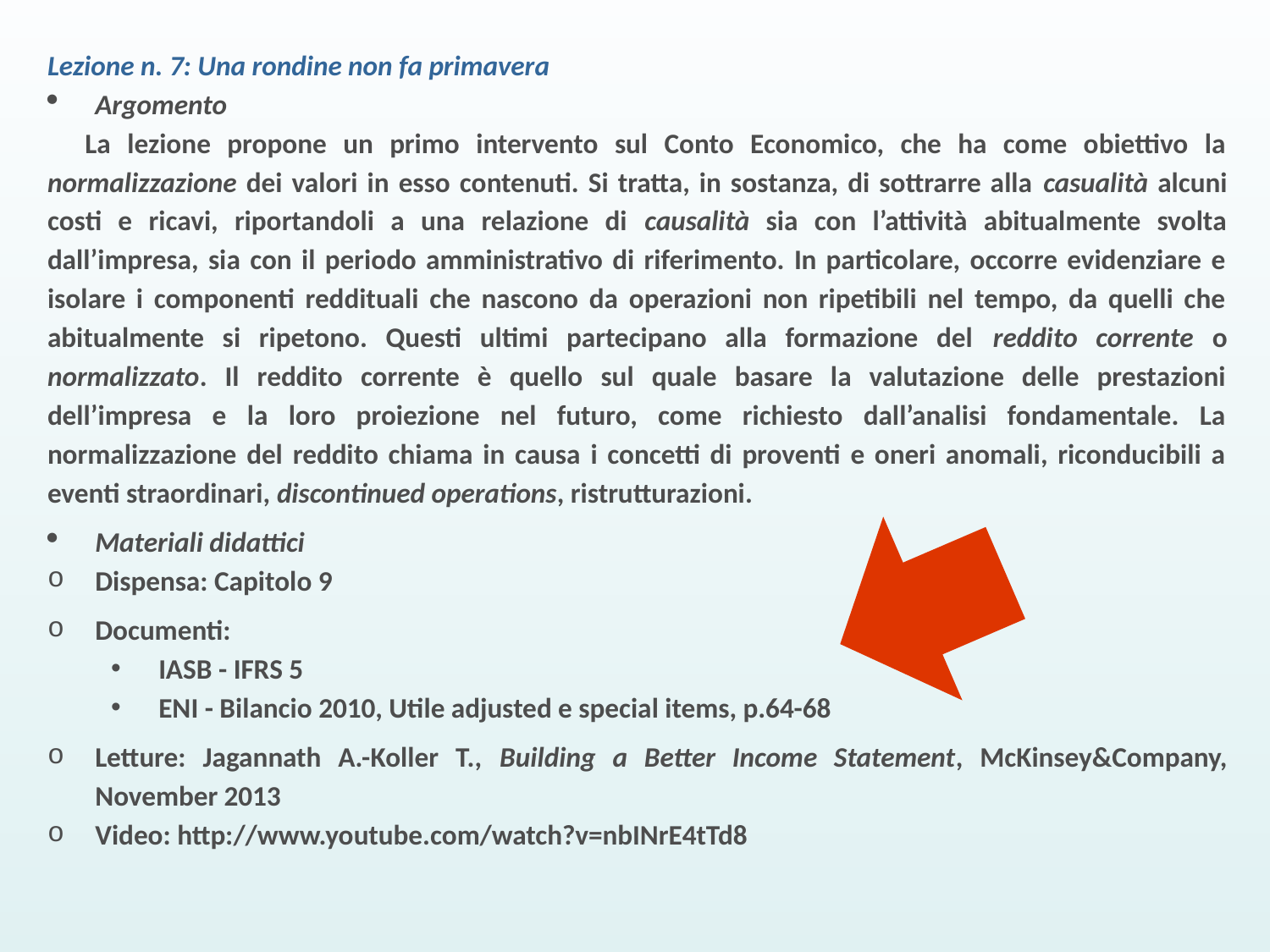

Lezione n. 7: Una rondine non fa primavera
Argomento
La lezione propone un primo intervento sul Conto Economico, che ha come obiettivo la normalizzazione dei valori in esso contenuti. Si tratta, in sostanza, di sottrarre alla casualità alcuni costi e ricavi, riportandoli a una relazione di causalità sia con l’attività abitualmente svolta dall’impresa, sia con il periodo amministrativo di riferimento. In particolare, occorre evidenziare e isolare i componenti reddituali che nascono da operazioni non ripetibili nel tempo, da quelli che abitualmente si ripetono. Questi ultimi partecipano alla formazione del reddito corrente o normalizzato. Il reddito corrente è quello sul quale basare la valutazione delle prestazioni dell’impresa e la loro proiezione nel futuro, come richiesto dall’analisi fondamentale. La normalizzazione del reddito chiama in causa i concetti di proventi e oneri anomali, riconducibili a eventi straordinari, discontinued operations, ristrutturazioni.
Materiali didattici
Dispensa: Capitolo 9
Documenti:
IASB - IFRS 5
ENI - Bilancio 2010, Utile adjusted e special items, p.64-68
Letture: Jagannath A.-Koller T., Building a Better Income Statement, McKinsey&Company, November 2013
Video: http://www.youtube.com/watch?v=nbINrE4tTd8